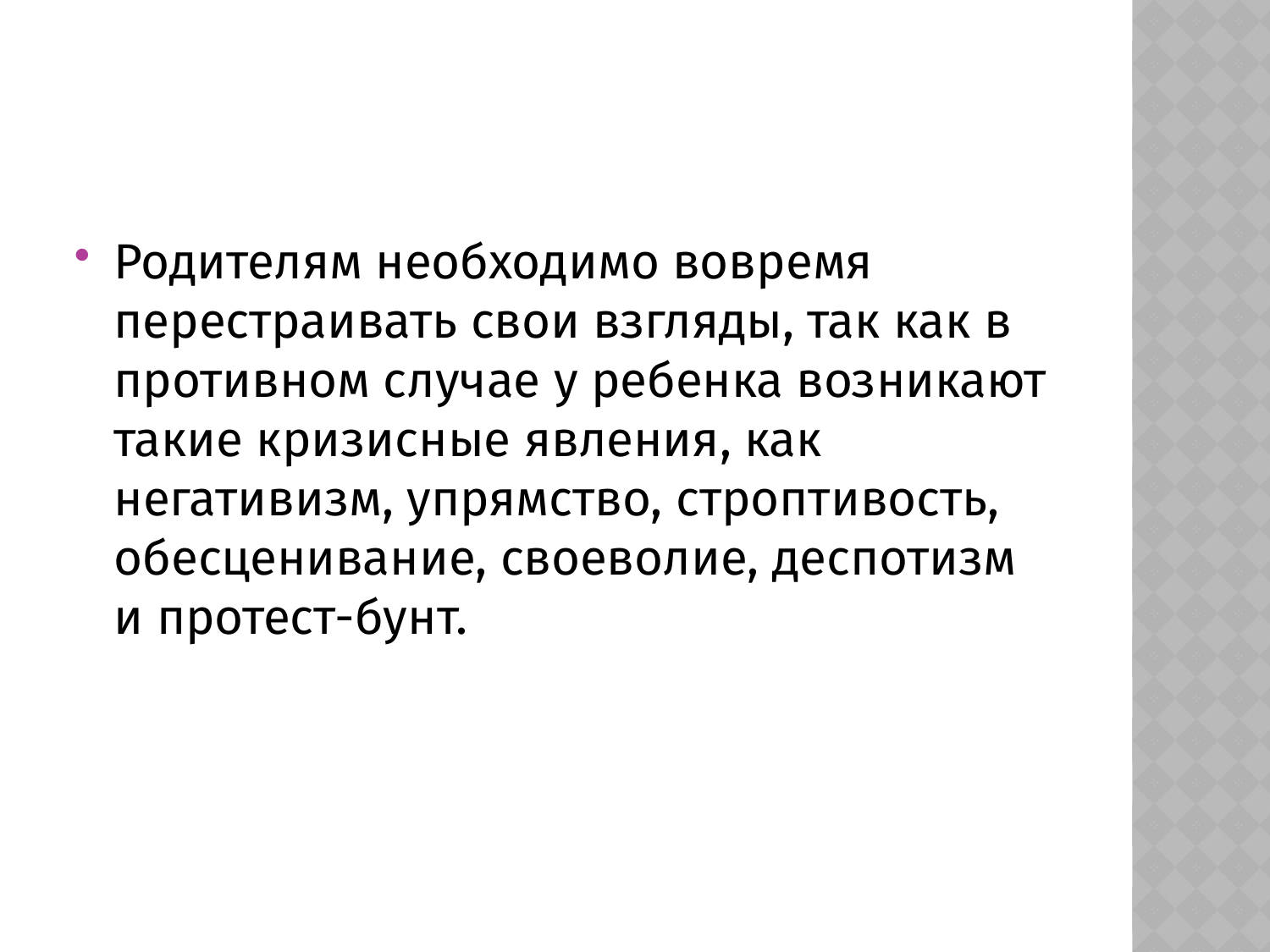

Родителям необходимо вовремя перестраивать свои взгляды, так как в противном случае у ребенка возникают такие кризисные явления, как негативизм, упрямство, строптивость, обесценивание, своеволие, деспотизм и протест-бунт.